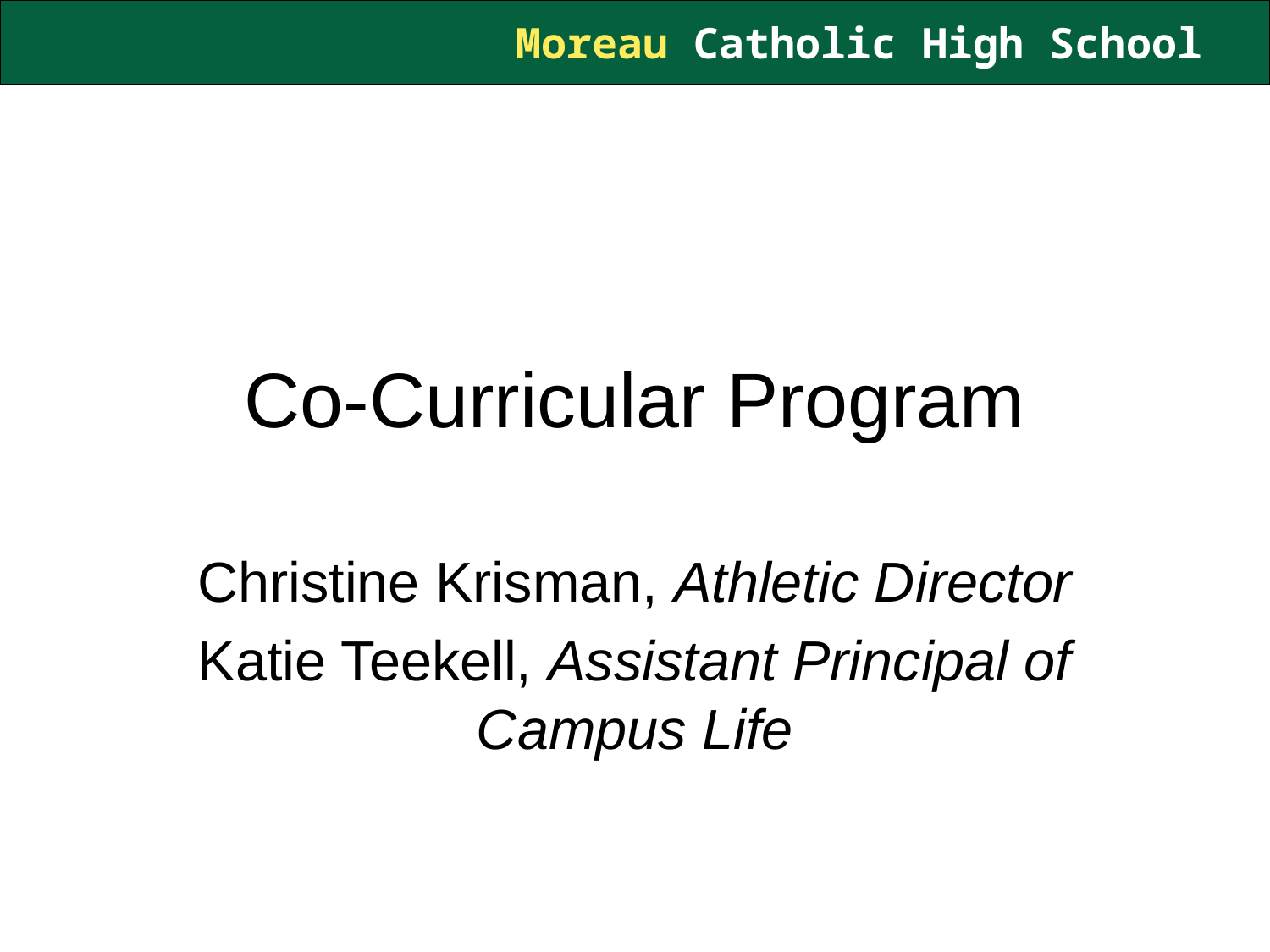

# Co-Curricular Program
Christine Krisman, Athletic Director
Katie Teekell, Assistant Principal of Campus Life